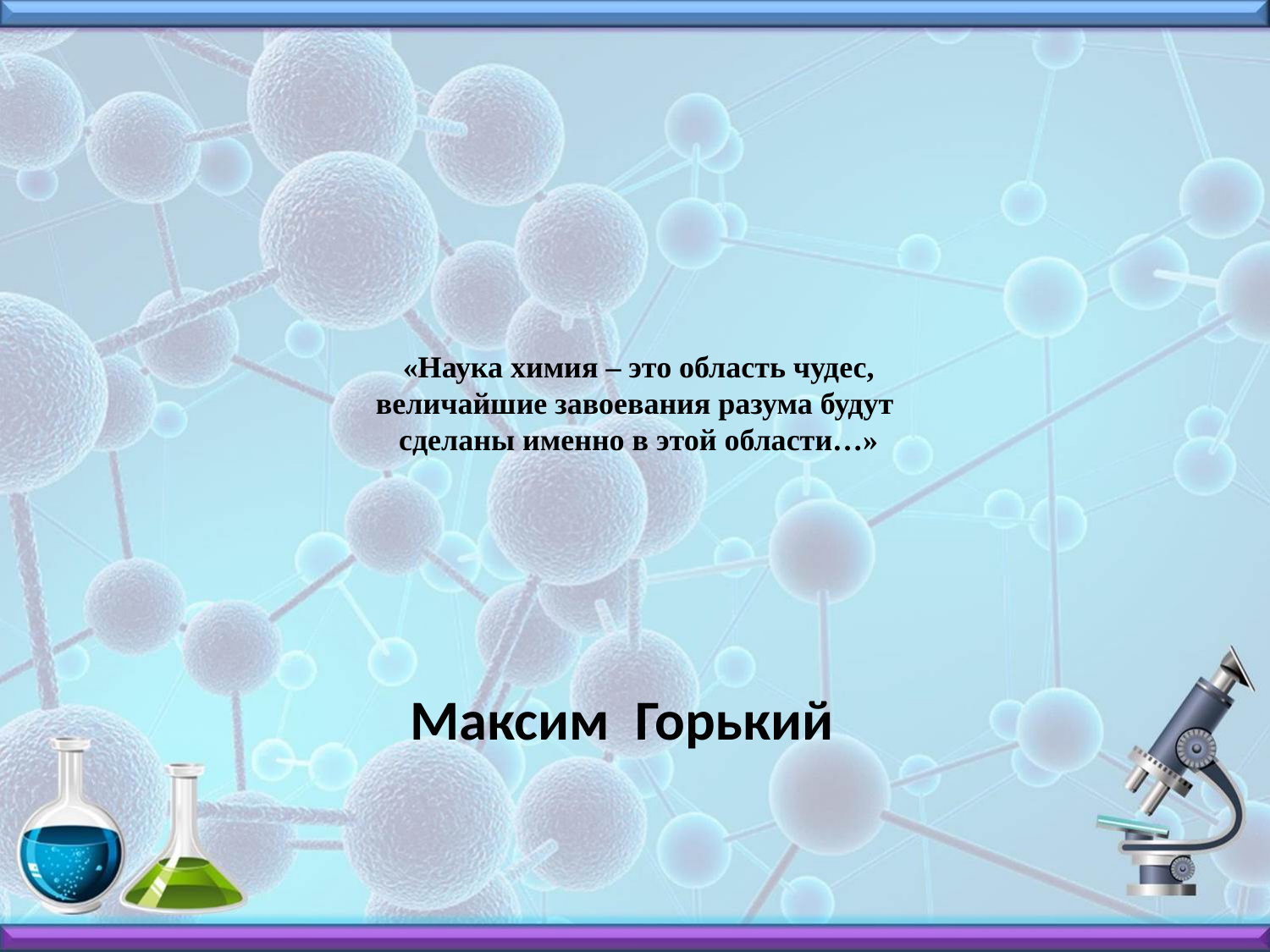

# «Наука химия – это область чудес, величайшие завоевания разума будут сделаны именно в этой области…»
Максим  Горький